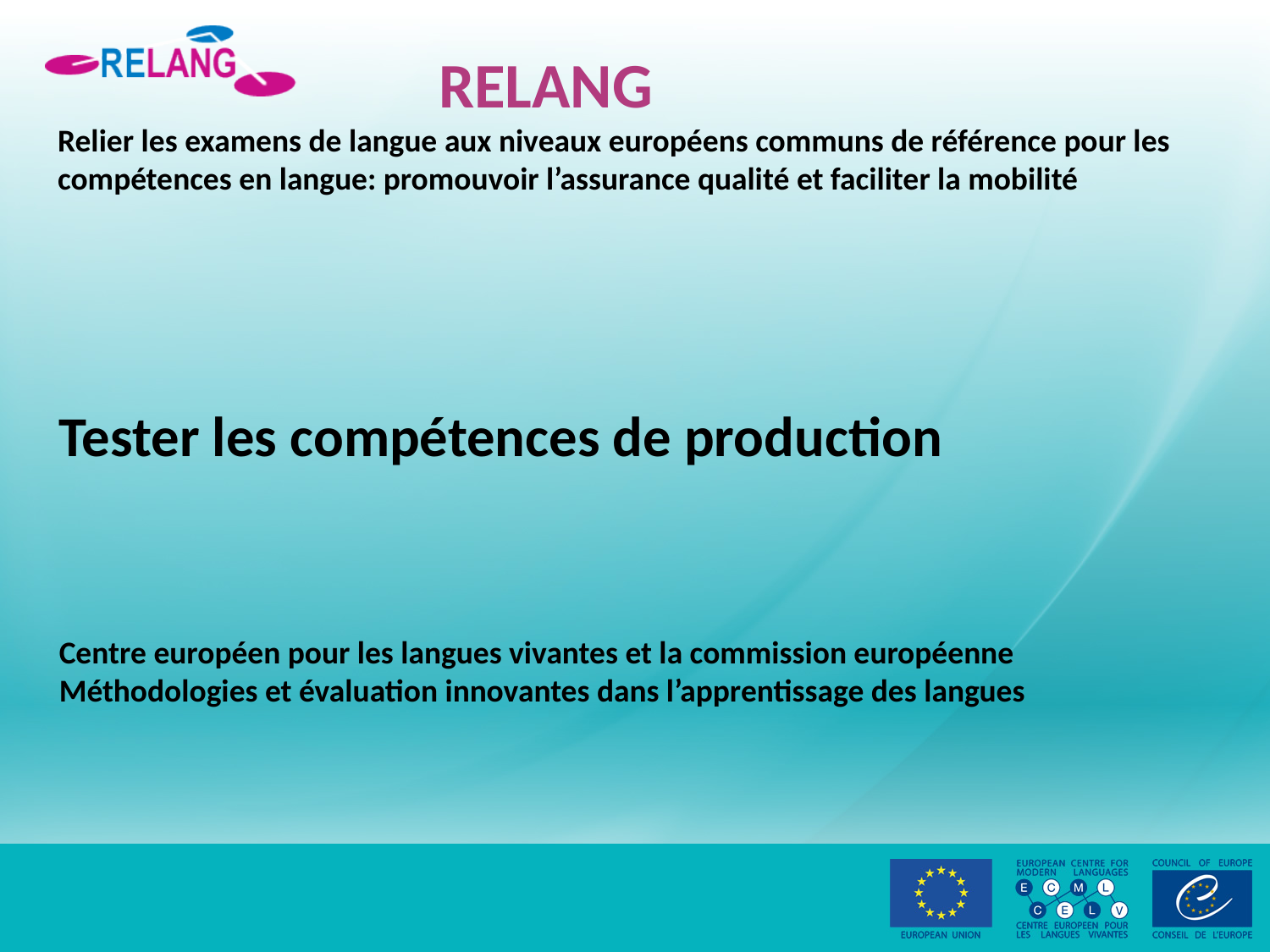

# RELANG Relier les examens de langue aux niveaux européens communs de référence pour les compétences en langue: promouvoir l’assurance qualité et faciliter la mobilité

Tester les compétences de production

Centre européen pour les langues vivantes et la commission européenne Méthodologies et évaluation innovantes dans l’apprentissage des langues